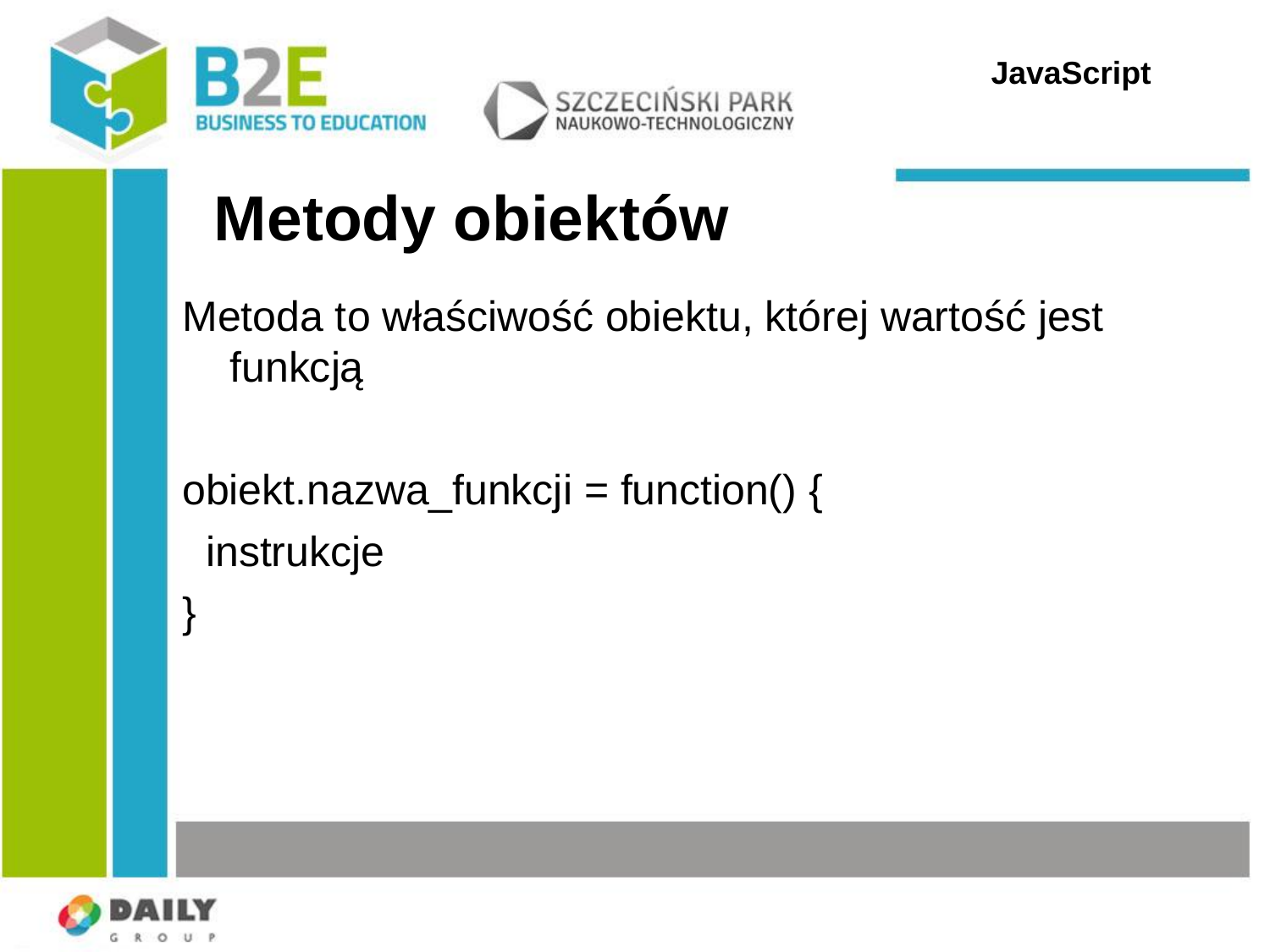

JavaScript
# Metody obiektów
Metoda to właściwość obiektu, której wartość jest funkcją

obiekt.nazwa_funkcji = function() {
  instrukcje
}